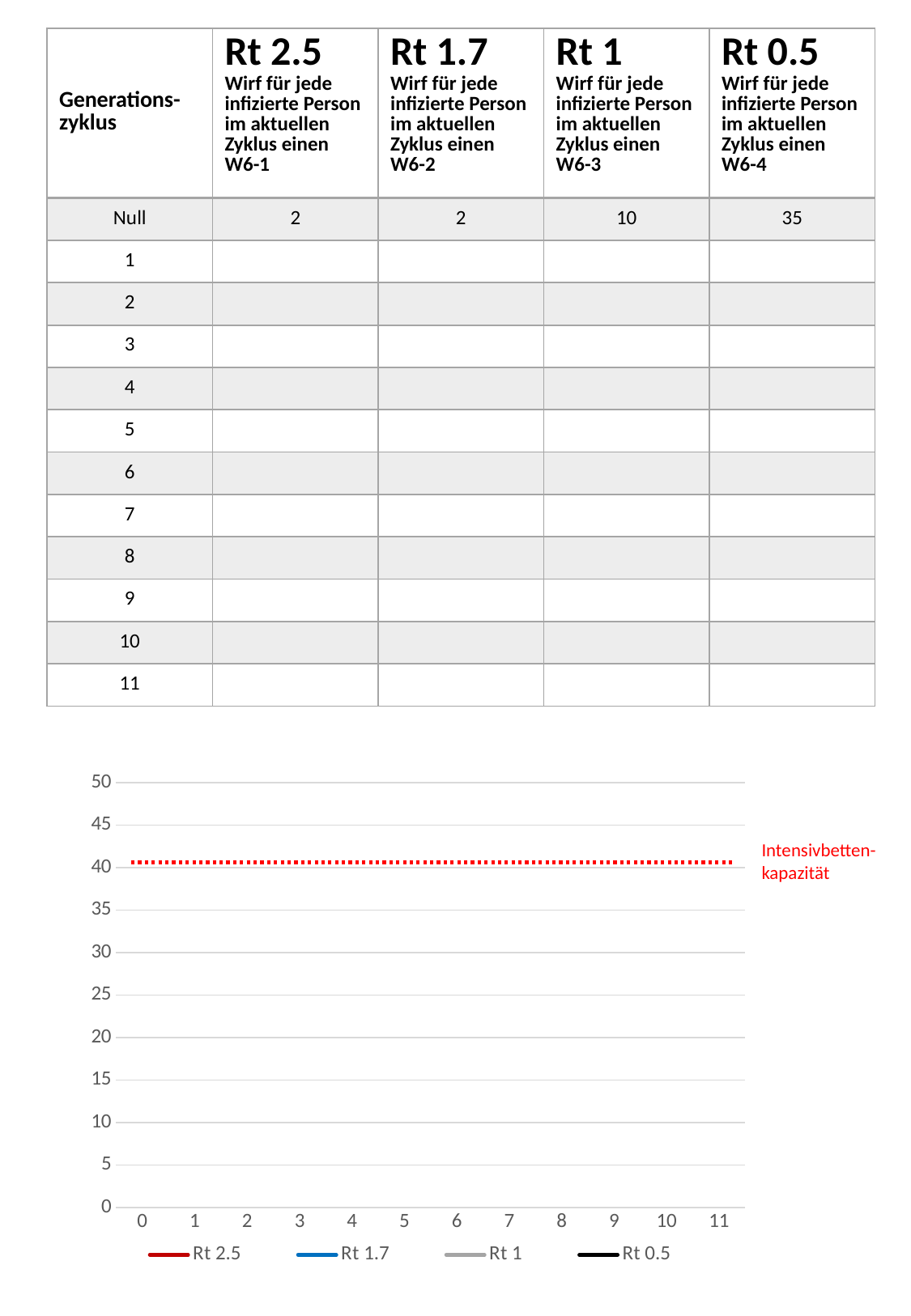

| Generations-zyklus | Rt 2.5 Wirf für jede infizierte Person im aktuellen Zyklus einen W6-1 | Rt 1.7 Wirf für jede infizierte Person im aktuellen Zyklus einen W6-2 | Rt 1 Wirf für jede infizierte Person im aktuellen Zyklus einen W6-3 | Rt 0.5 Wirf für jede infizierte Person im aktuellen Zyklus einen W6-4 |
| --- | --- | --- | --- | --- |
| Null | 2 | 2 | 10 | 35 |
| 1 |  |  |  |  |
| 2 |  |  |  |  |
| 3 |  |  |  |  |
| 4 |  |  |  |  |
| 5 |  |  |  |  |
| 6 |  |  |  |  |
| 7 |  |  |  |  |
| 8 |  |  |  |  |
| 9 |  |  |  |  |
| 10 |  |  |  |  |
| 11 |  |  |  |  |

### Chart

| Category | Rt 2.5 | Rt 1.7 | Rt 1 | Rt 0.5 |
|---|---|---|---|---|
| 0 | None | None | None | None |
| 1 | None | None | None | None |
| 2 | None | None | None | None |
| 3 | None | None | None | None |
| 4 | None | None | None | None |
| 5 | None | None | None | None |
| 6 | None | None | None | None |
| 7 | None | None | None | None |
| 8 | None | None | None | None |
| 9 | None | None | None | None |
| 10 | None | None | None | None |
| 11 | None | None | None | None |
Intensivbetten-
kapazität